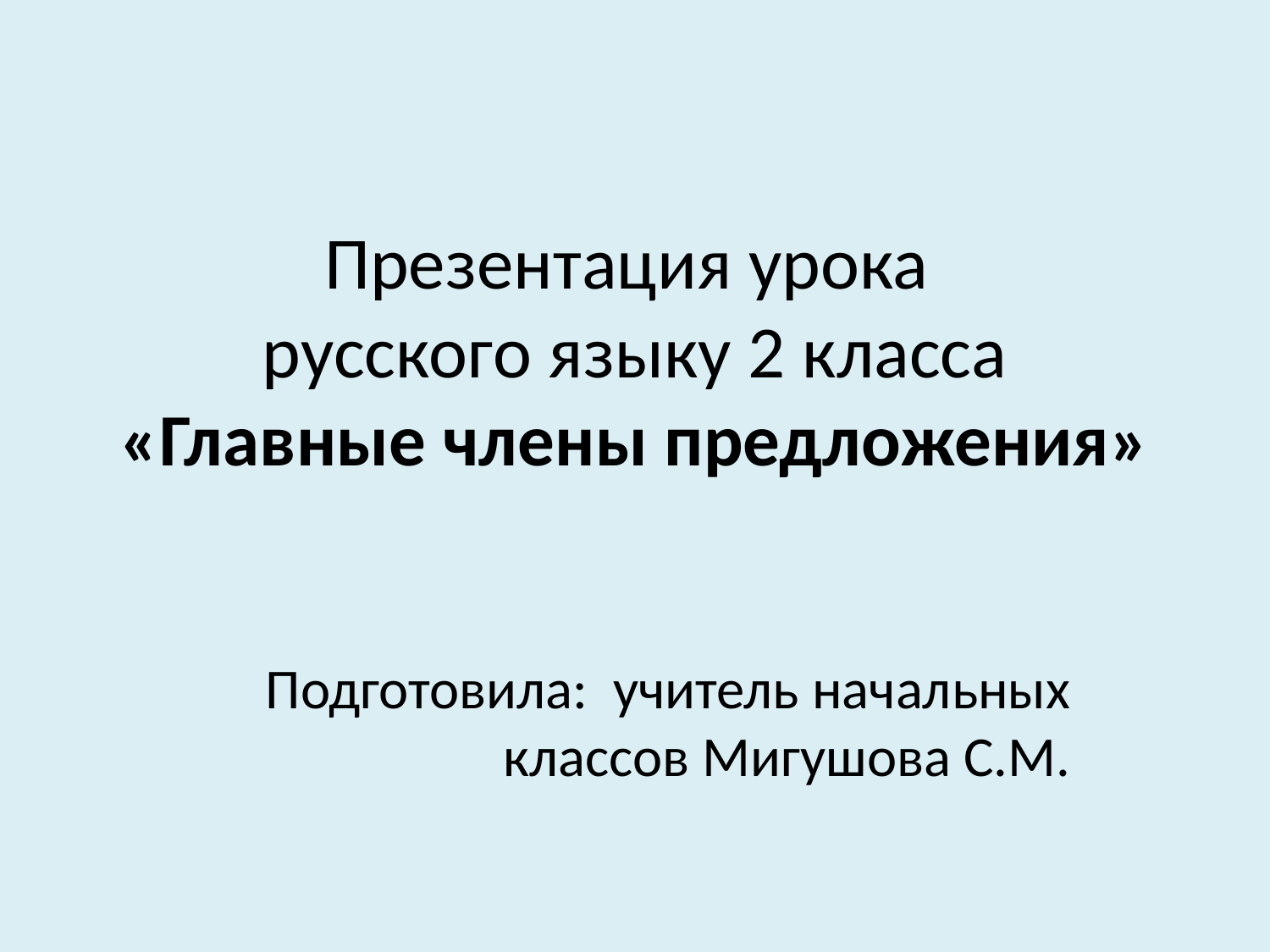

# Презентация урока русского языку 2 класса «Главные члены предложения»
Подготовила:  учитель начальных классов Мигушова С.М.